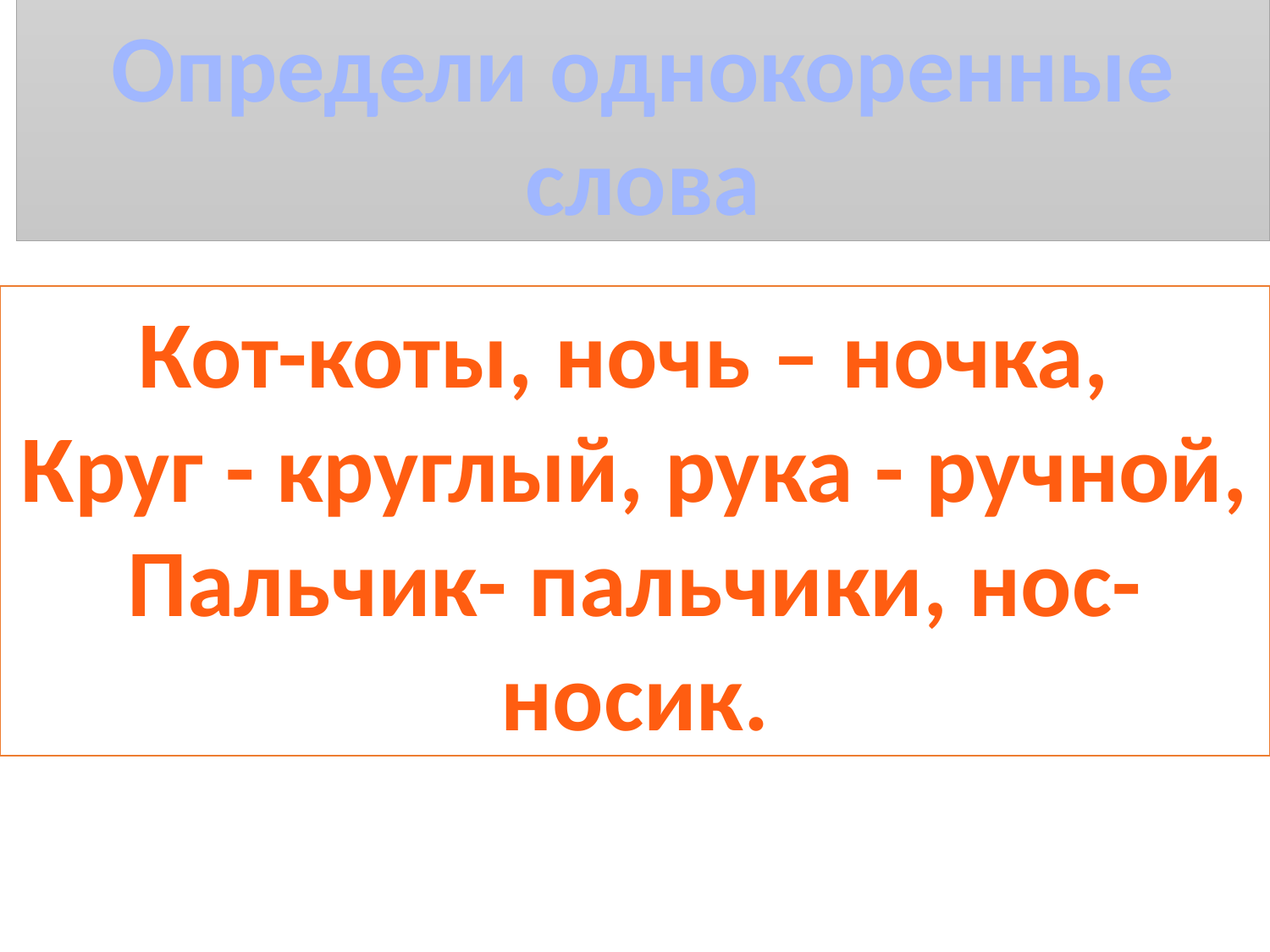

Определи однокоренные слова
Кот-коты, ночь – ночка,
Круг - круглый, рука - ручной,
Пальчик- пальчики, нос-носик.